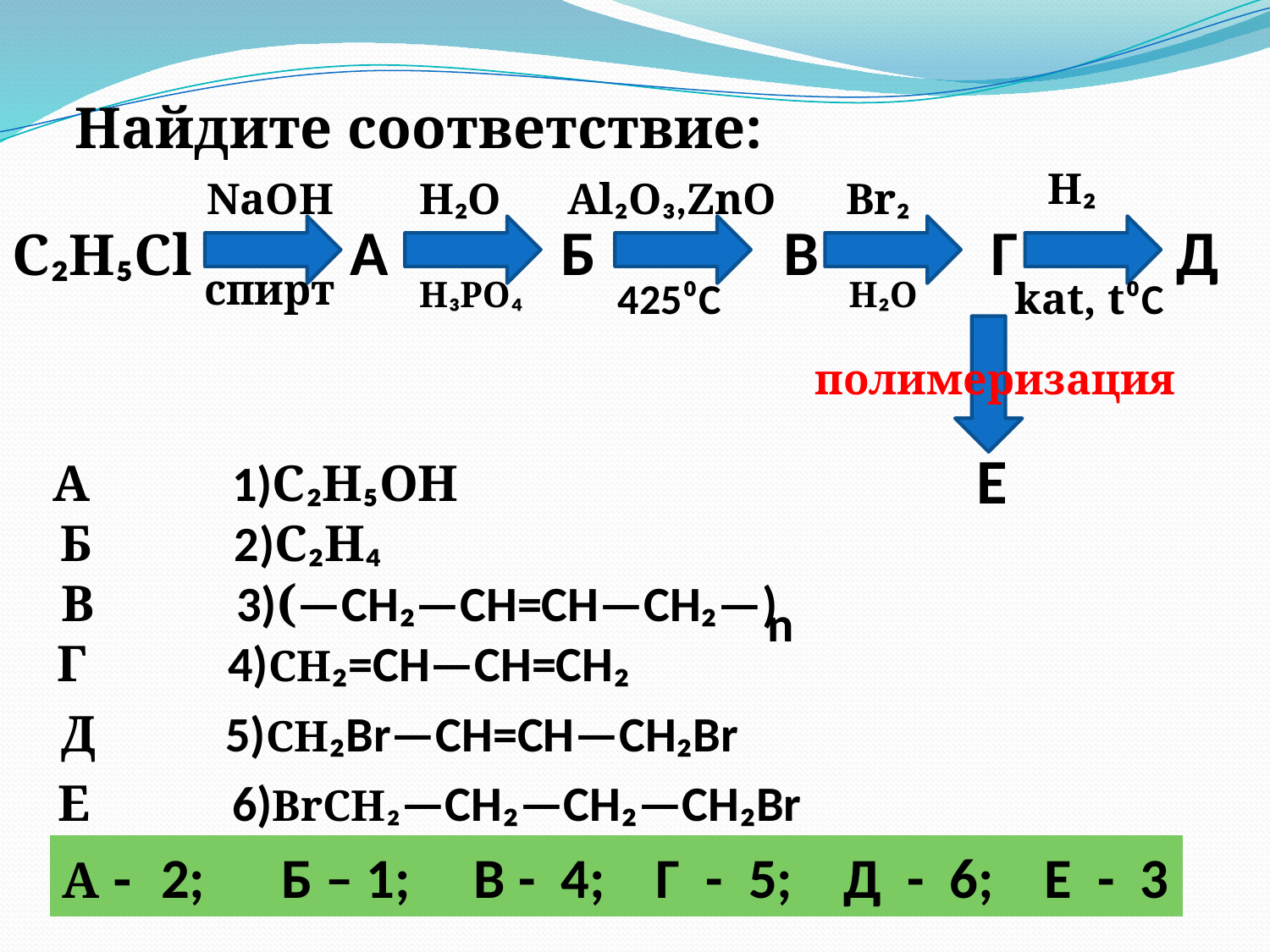

Найдите соответствие:
H₂
NaOH
H₂O
Al₂O₃,ZnO
Br₂
C₂H₅Cl           А            Б             В            Г           Д

                                                                   Е

спирт
H₃PO₄
425⁰C
H₂O
kat, t⁰C

полимеризация
А           1)C₂H₅OH
Б           2)C₂H₄
В           3)(—CH₂—CH=CH—CH₂—)
n
 Г           4)CH₂=CH—CH=CH₂
  Д          5)CH₂Br—CH=CH—CH₂Br
    Е           6)BrCH₂—CH₂—CH₂—CH₂Br
А -  2;      Б – 1;     В -  4;    Г  -  5;    Д  -  6;    Е  -  3